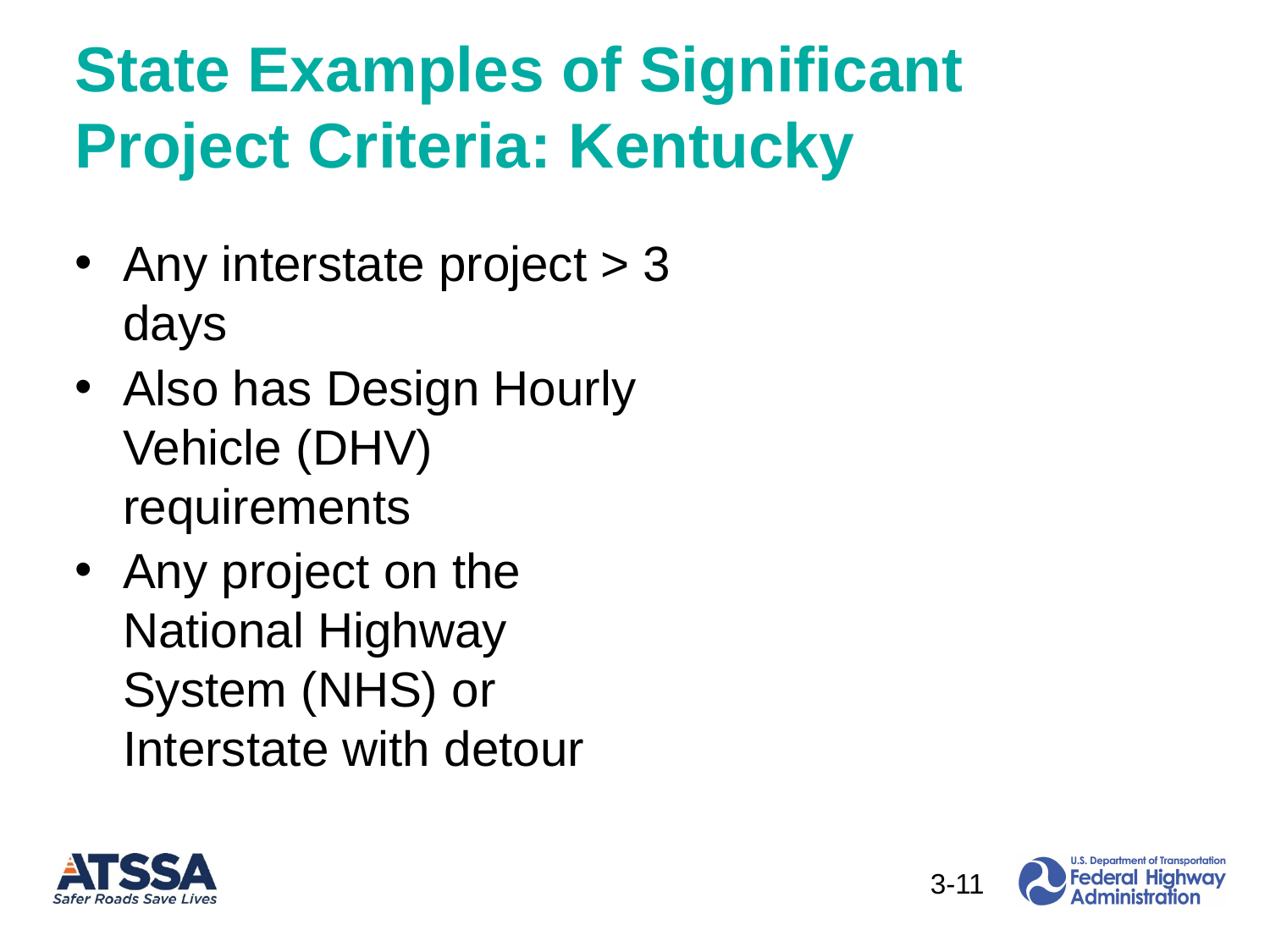

# State Examples of Significant Project Criteria: Kentucky
Any interstate project > 3 days
Also has Design Hourly Vehicle (DHV) requirements
Any project on the National Highway System (NHS) or Interstate with detour